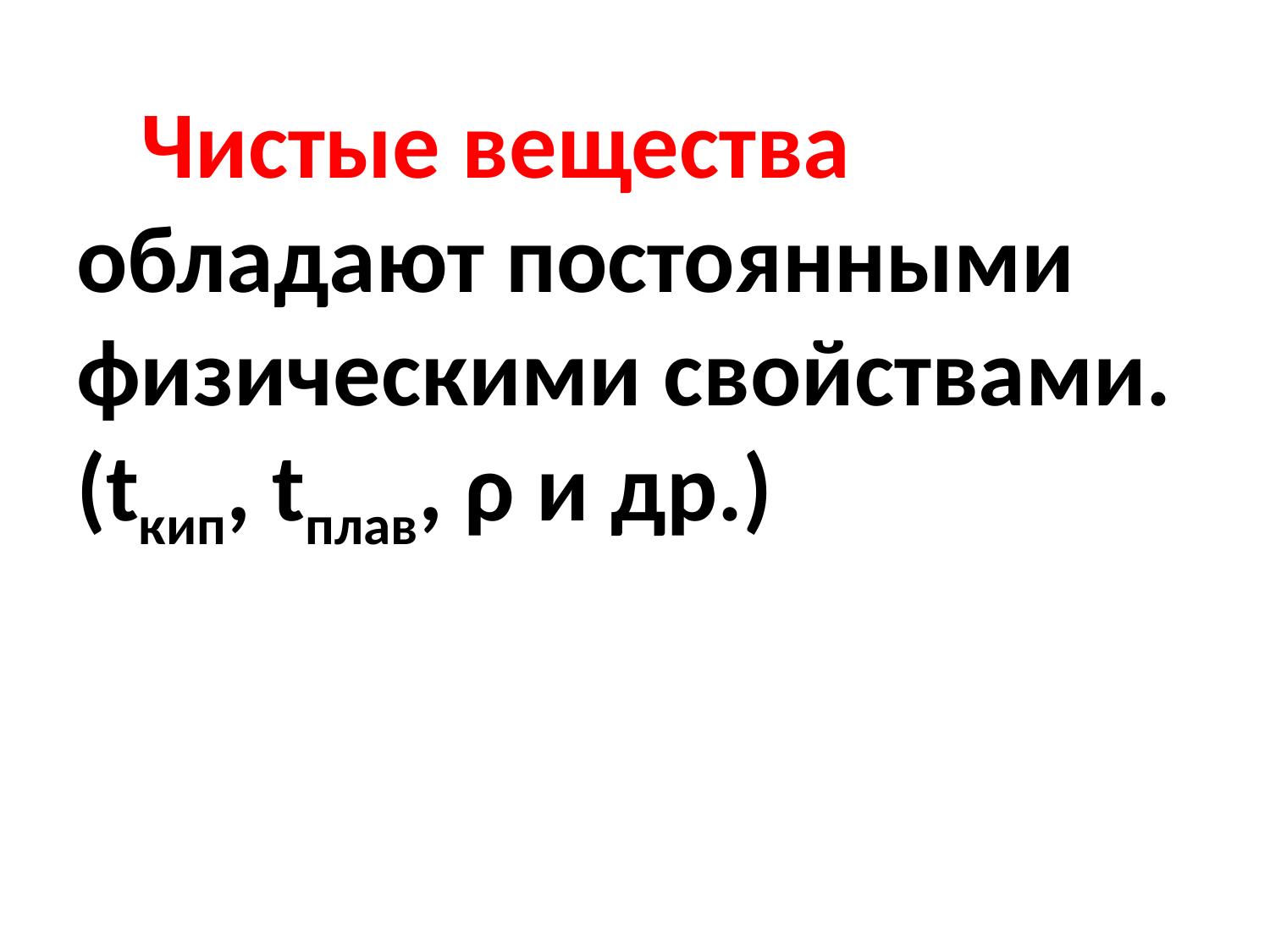

Чистые вещества обладают постоянными физическими свойствами. (tкип, tплав, ρ и др.)